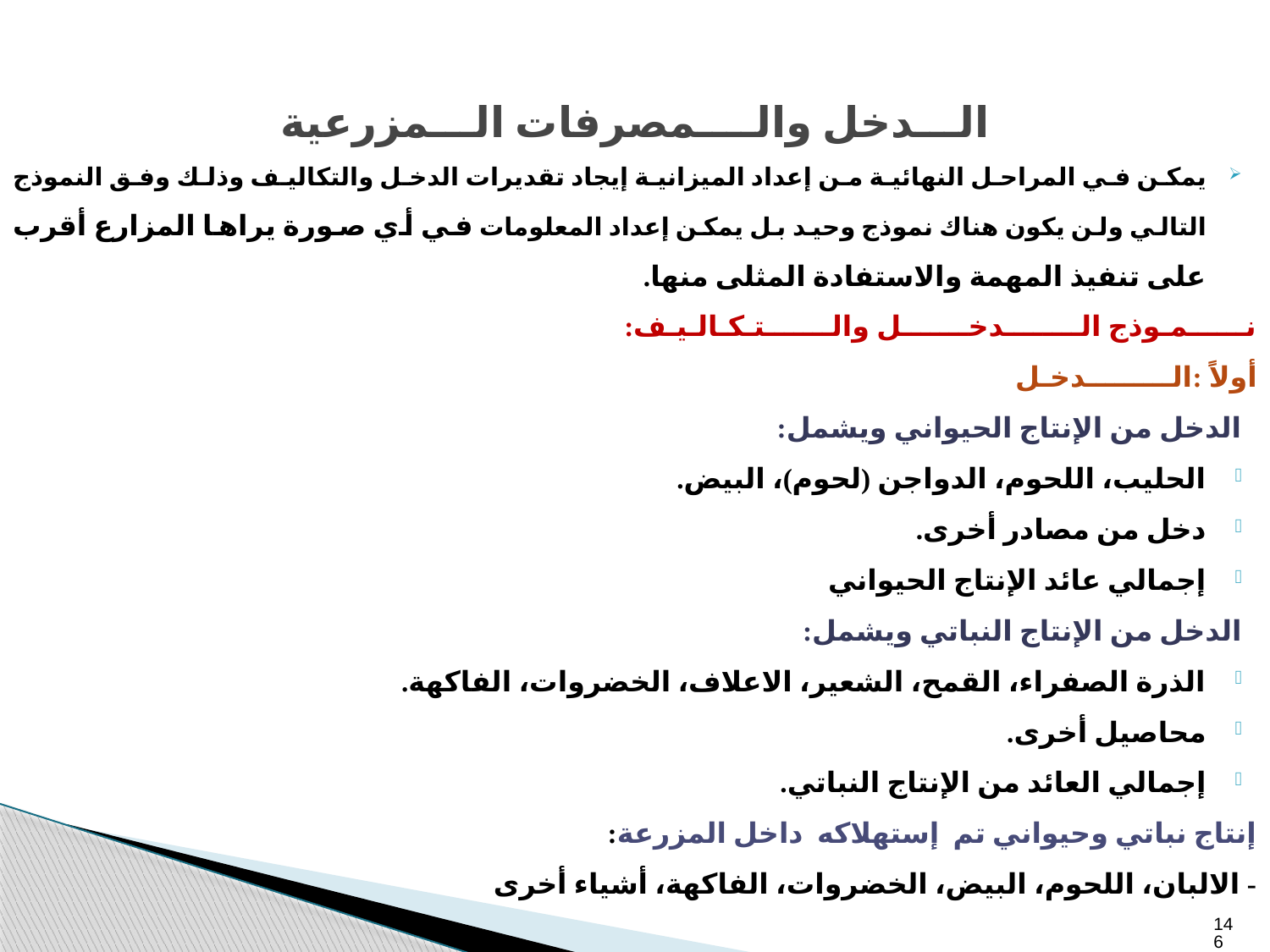

الـــدخل والــــمصرفات الـــمزرعية
يمكن في المراحل النهائية من إعداد الميزانية إيجاد تقديرات الدخل والتكاليف وذلك وفق النموذج التالي ولن يكون هناك نموذج وحيد بل يمكن إعداد المعلومات في أي صورة يراها المزارع أقرب على تنفيذ المهمة والاستفادة المثلى منها.
نــــــمـوذج الــــــــدخـــــــل والـــــــتـكـالـيـف:
أولاً :الـــــــــدخـل
الدخل من الإنتاج الحيواني ويشمل:
الحليب، اللحوم، الدواجن (لحوم)، البيض.
دخل من مصادر أخرى.
إجمالي عائد الإنتاج الحيواني
الدخل من الإنتاج النباتي ويشمل:
الذرة الصفراء، القمح، الشعير، الاعلاف، الخضروات، الفاكهة.
محاصيل أخرى.
إجمالي العائد من الإنتاج النباتي.
إنتاج نباتي وحيواني تم  إستهلاكه  داخل المزرعة:
- الالبان، اللحوم، البيض، الخضروات، الفاكهة، أشياء أخرى
146